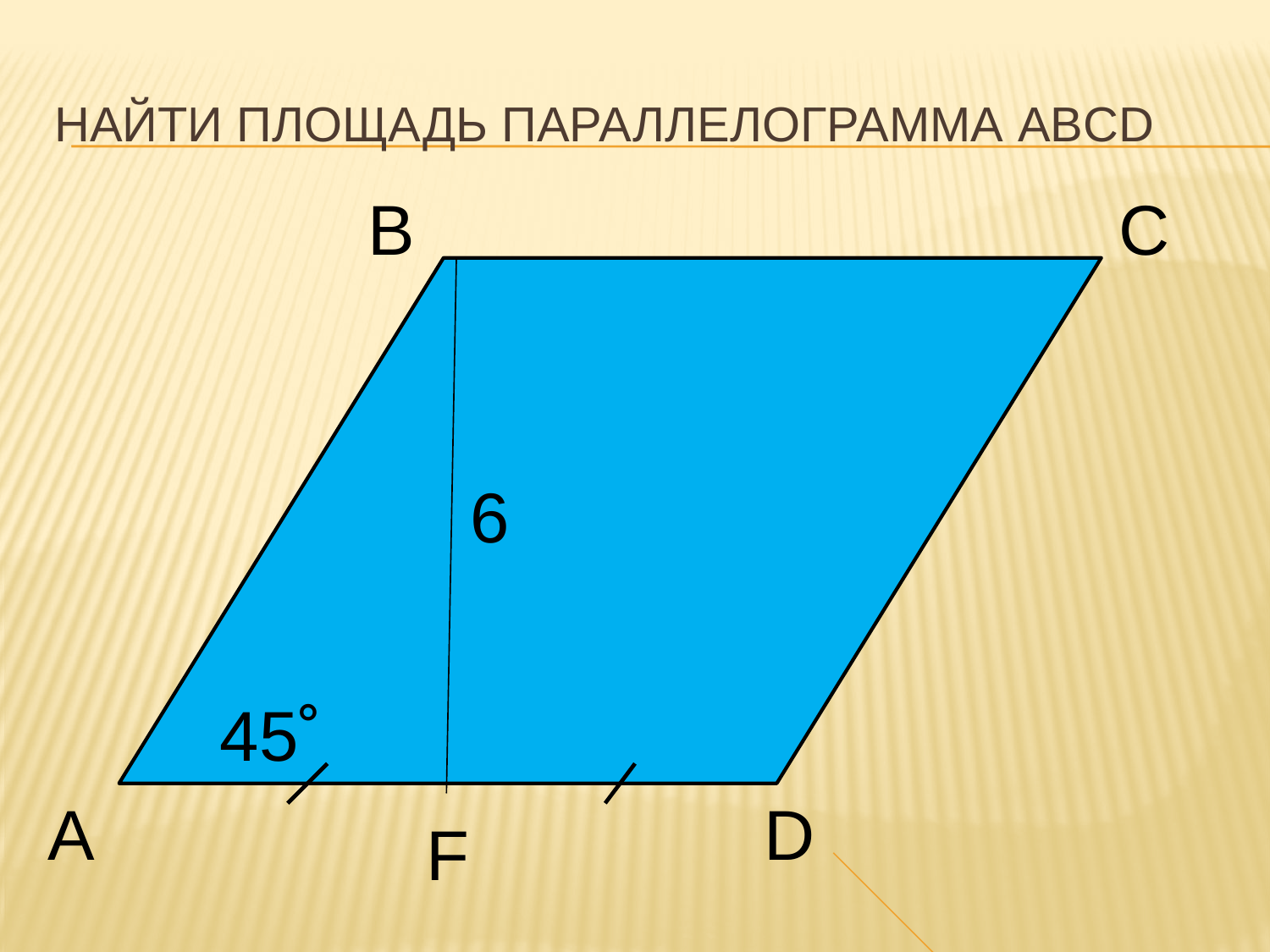

# Найти площадь параллелограмма ABCD
B
C

6
45˚
A
D
F